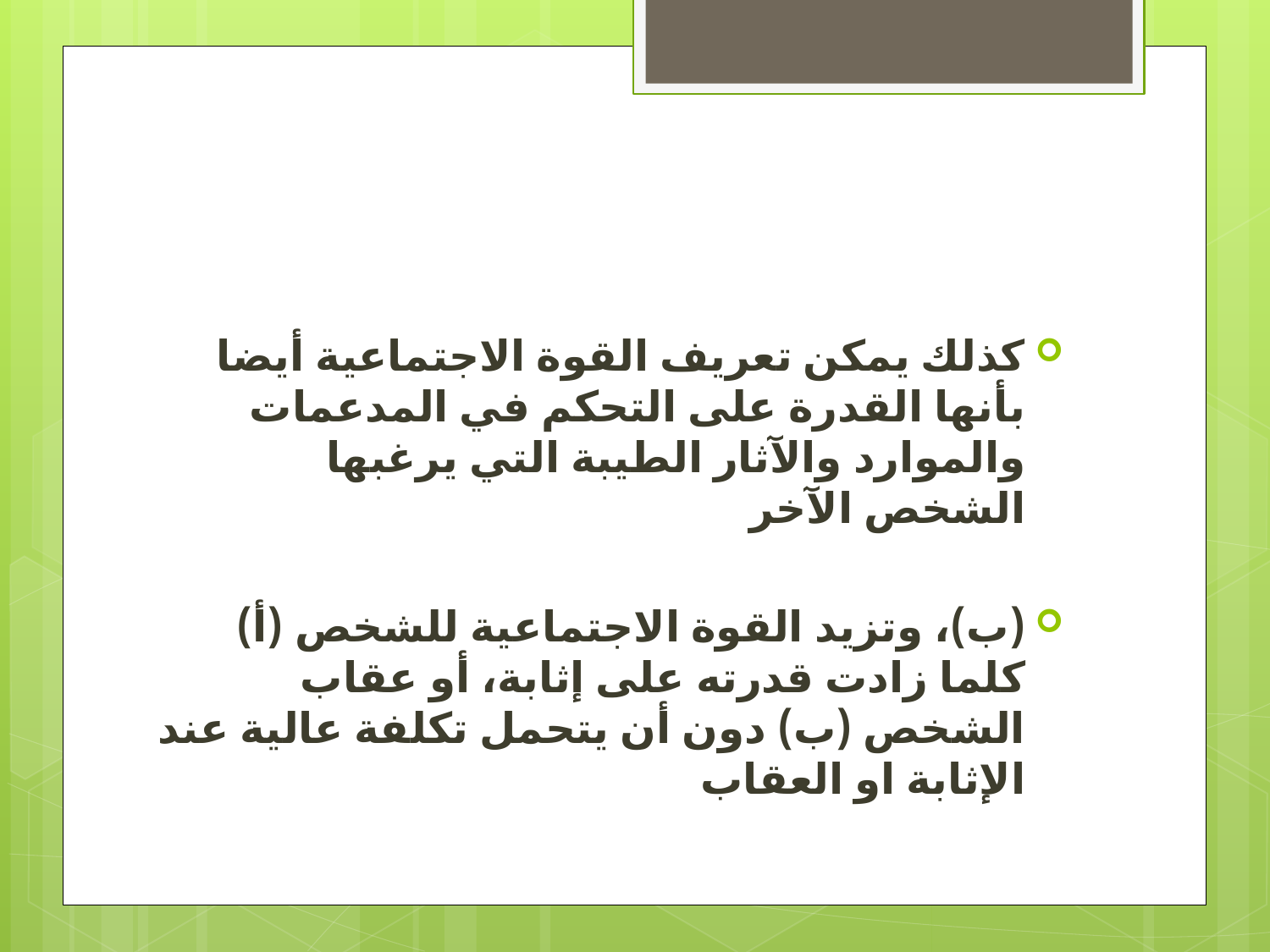

كذلك يمكن تعريف القوة الاجتماعية أيضا بأنها القدرة على التحكم في المدعمات والموارد والآثار الطيبة التي يرغبها الشخص الآخر

(ب)، وتزيد القوة الاجتماعية للشخص (أ) كلما زادت قدرته على إثابة، أو عقاب الشخص (ب) دون أن يتحمل تكلفة عالية عند الإثابة او العقاب